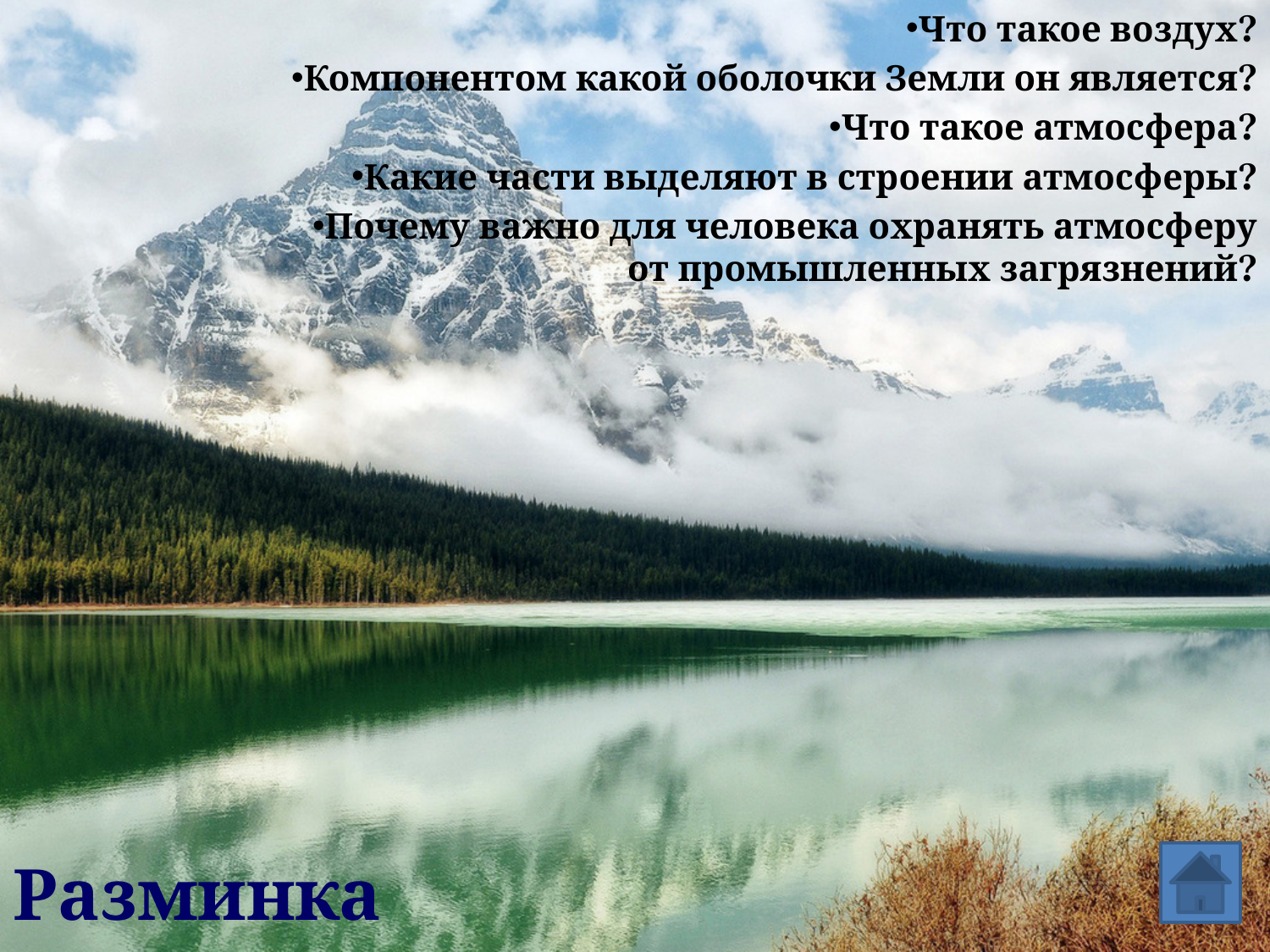

Что такое воздух?
Компонентом какой оболочки Земли он является?
Что такое атмосфера?
Какие части выделяют в строении атмосферы?
Почему важно для человека охранять атмосферу от промышленных загрязнений?
# Разминка